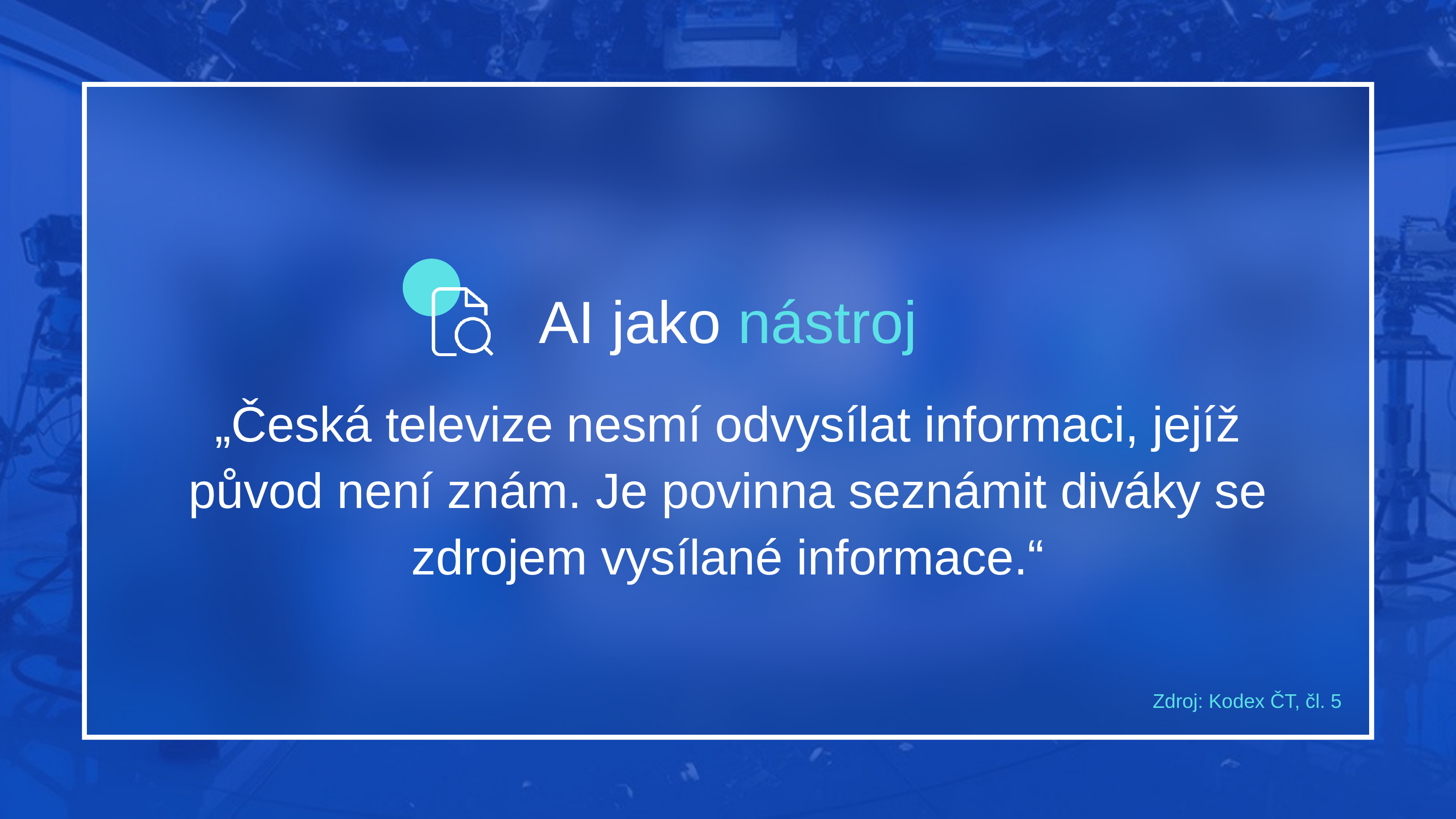

AI jako nástroj

„Česká televize nesmí odvysílat informaci, jejíž původ není znám. Je povinna seznámit diváky se zdrojem vysílané informace.“
Zdroj: Kodex ČT, čl. 5